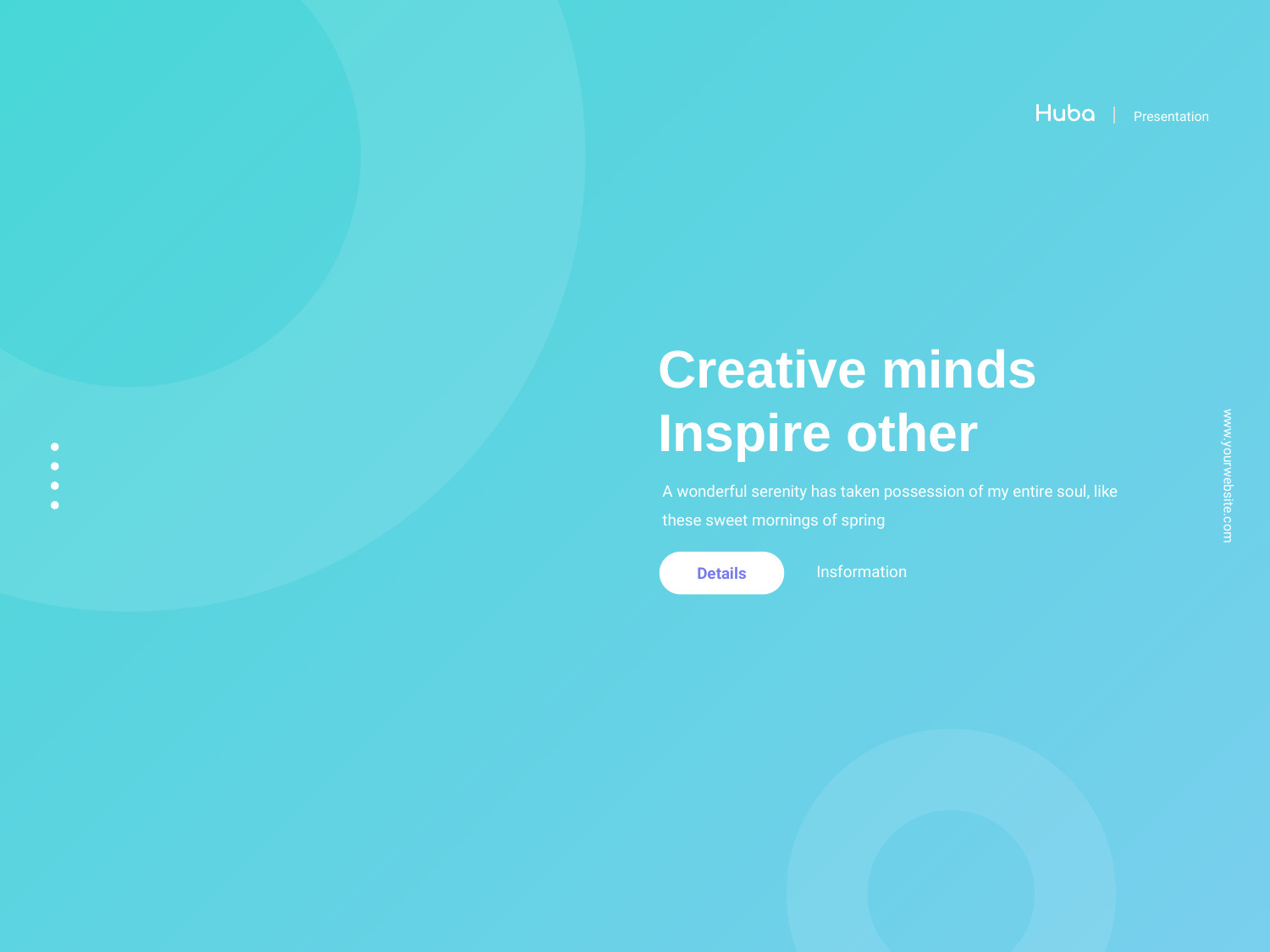

Presentation

Creative minds
Inspire other

www.yourwebsite.com

A wonderful serenity has taken possession of my entire soul, like these sweet mornings of spring

Insformation
Details